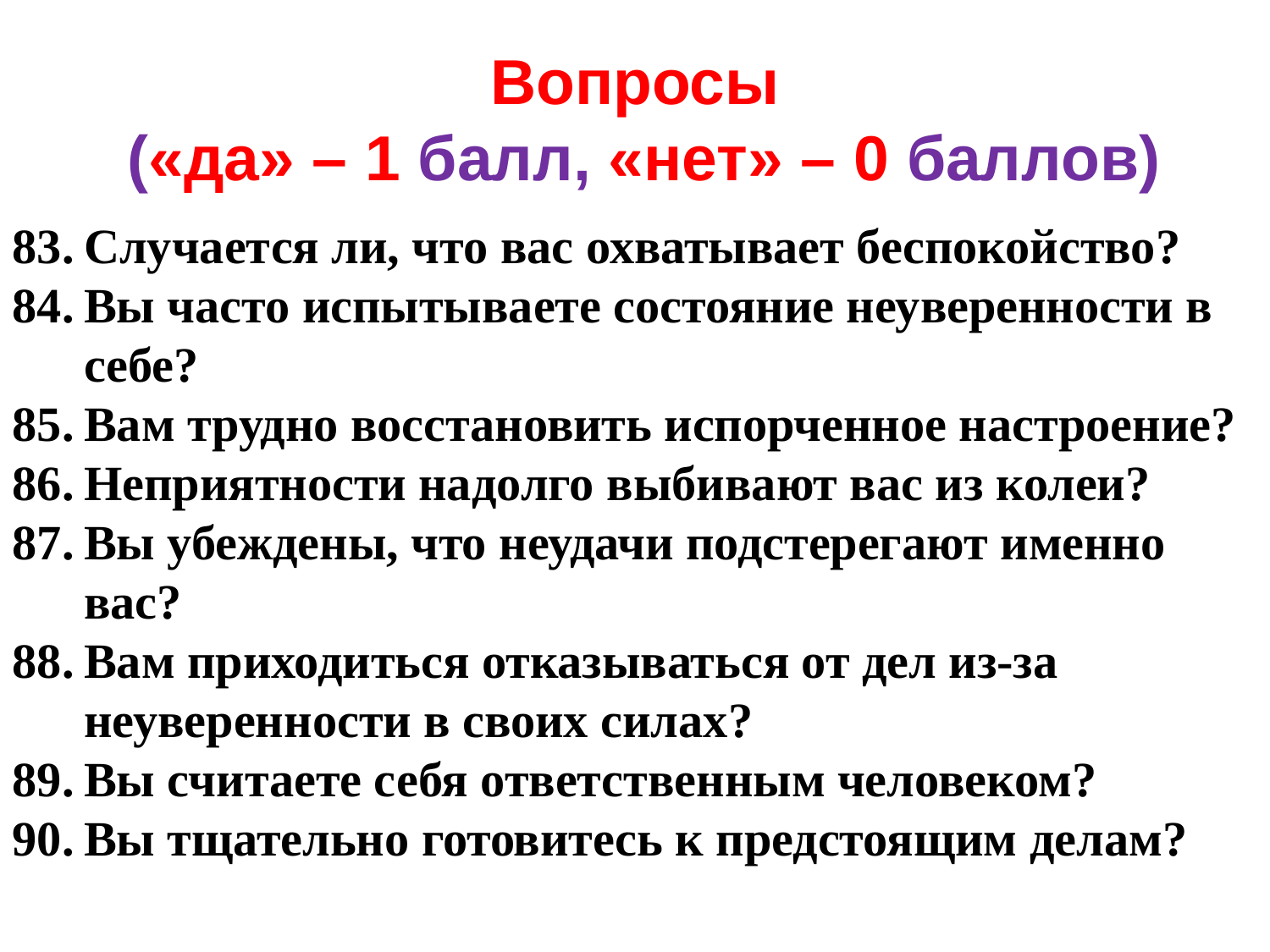

# Вопросы («да» – 1 балл, «нет» – 0 баллов)
Случается ли, что вас охватывает беспокойство?
Вы часто испытываете состояние неуверенности в себе?
Вам трудно восстановить испорченное настроение?
Неприятности надолго выбивают вас из колеи?
Вы убеждены, что неудачи подстерегают именно вас?
Вам приходиться отказываться от дел из-за неуверенности в своих силах?
Вы считаете себя ответственным человеком?
Вы тщательно готовитесь к предстоящим делам?